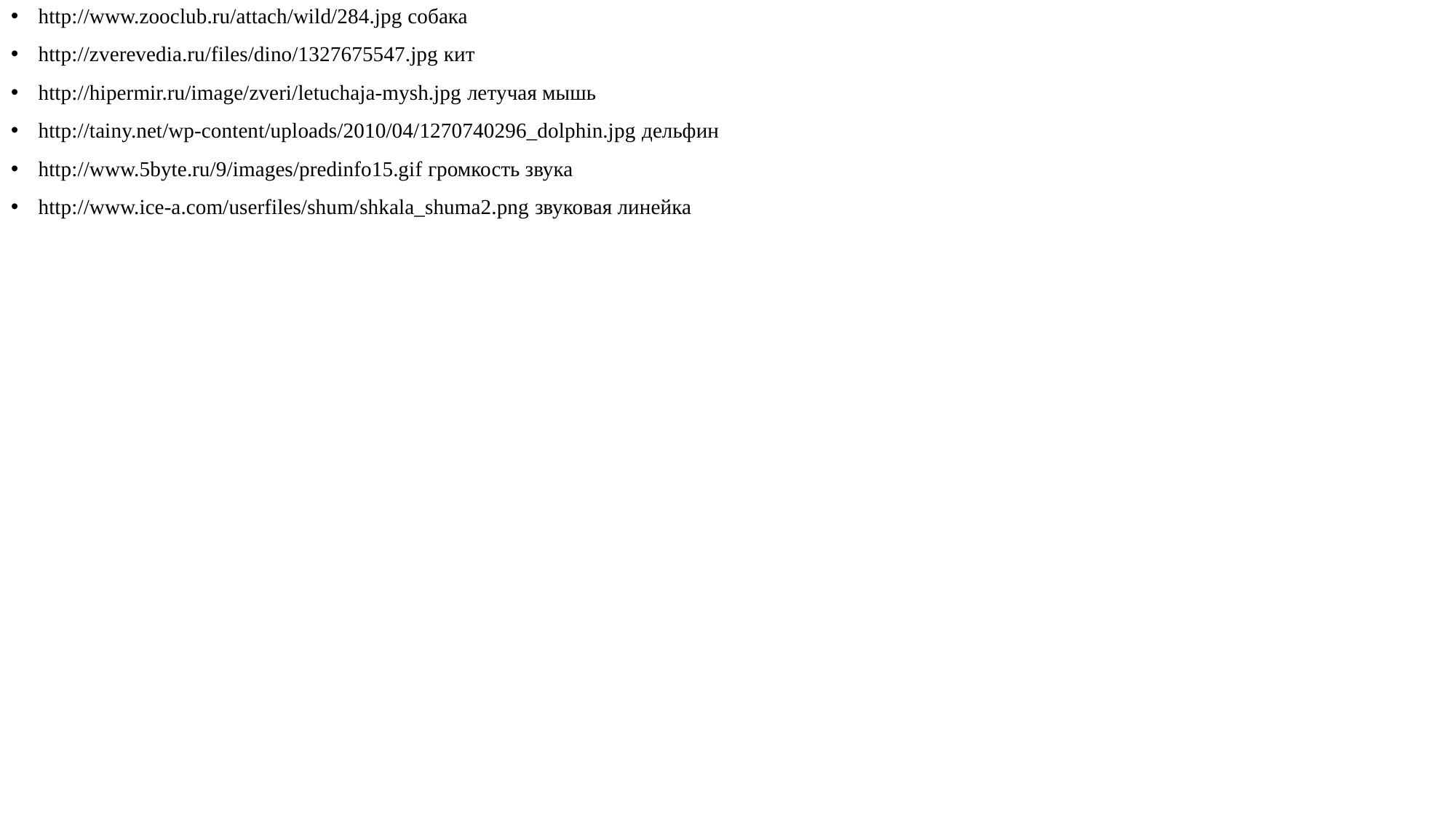

http://www.zooclub.ru/attach/wild/284.jpg собака
http://zverevedia.ru/files/dino/1327675547.jpg кит
http://hipermir.ru/image/zveri/letuchaja-mysh.jpg летучая мышь
http://tainy.net/wp-content/uploads/2010/04/1270740296_dolphin.jpg дельфин
http://www.5byte.ru/9/images/predinfo15.gif громкость звука
http://www.ice-a.com/userfiles/shum/shkala_shuma2.png звуковая линейка